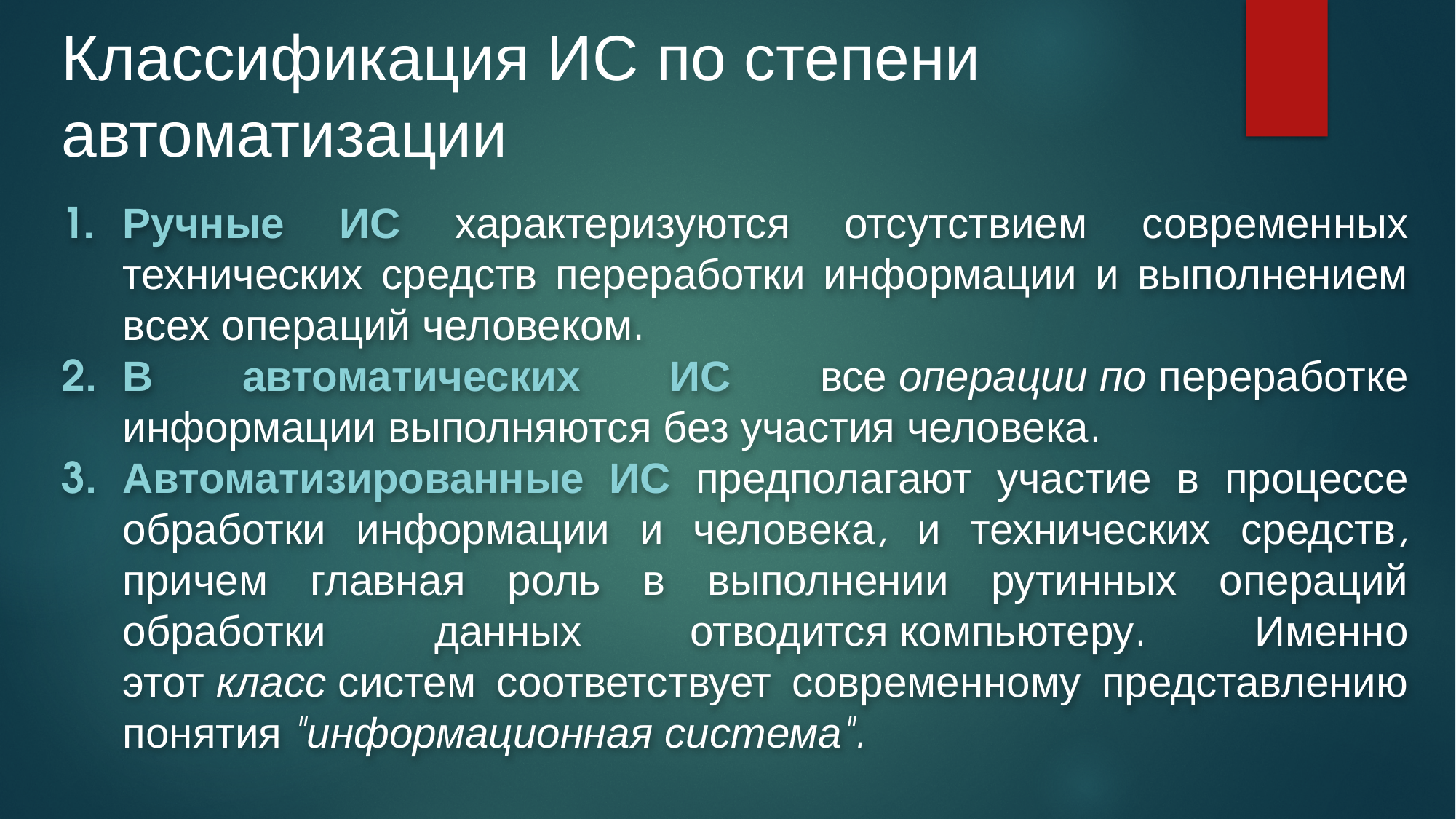

Классификация ИС по степени автоматизации
Ручные ИС характеризуются отсутствием современных технических средств переработки информации и выполнением всех операций человеком.
В автоматических ИС все операции по переработке информации выполняются без участия человека.
Автоматизированные ИС предполагают участие в процессе обработки информации и человека, и технических средств, причем главная роль в выполнении рутинных операций обработки данных отводится компьютеру. Именно этот класс систем соответствует современному представлению понятия "информационная система".